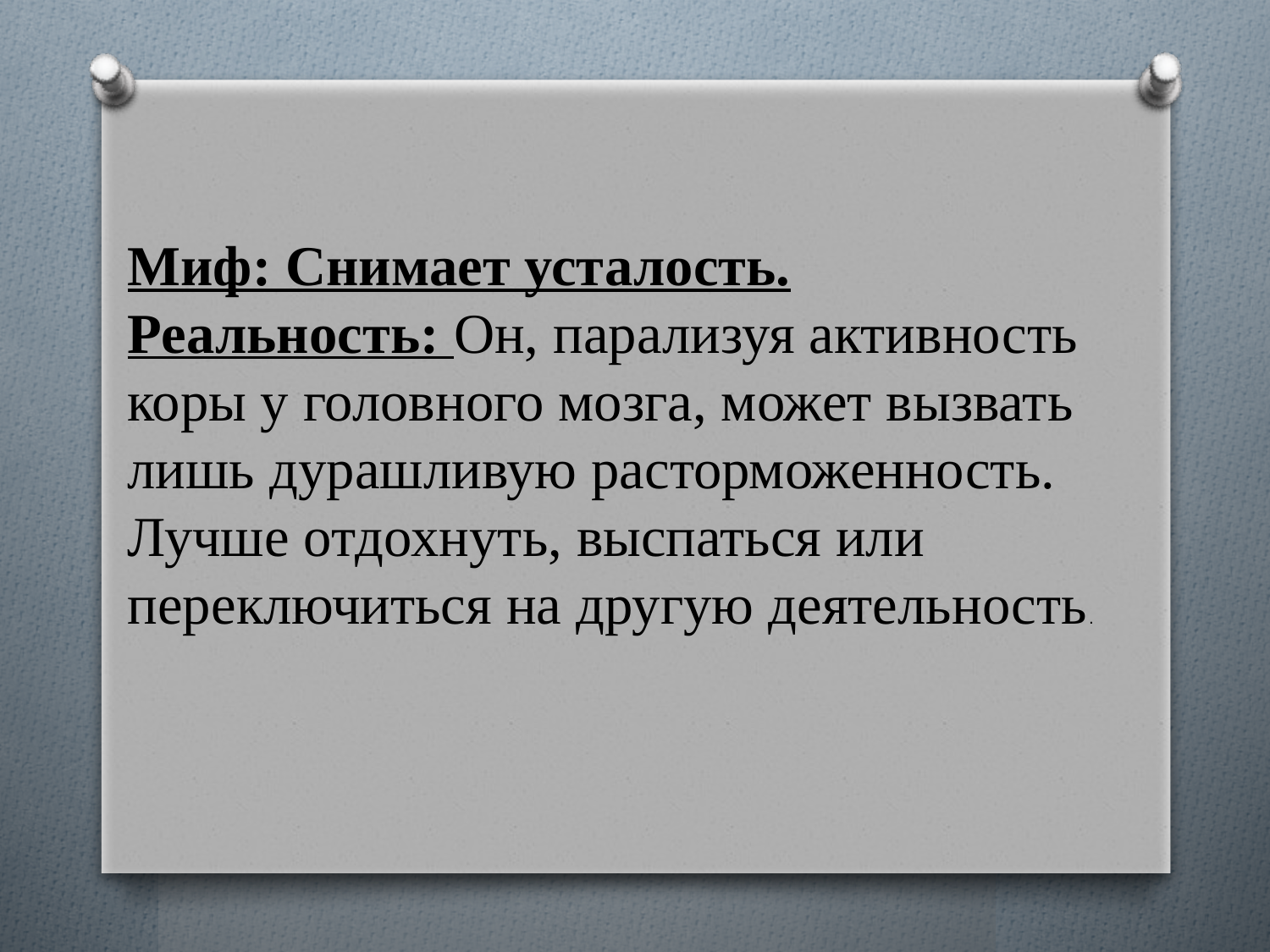

Миф: Снимает усталость.
Реальность: Он, парализуя активность коры у головного мозга, может вызвать лишь дурашливую расторможенность. Лучше отдохнуть, выспаться или переключиться на другую деятельность.